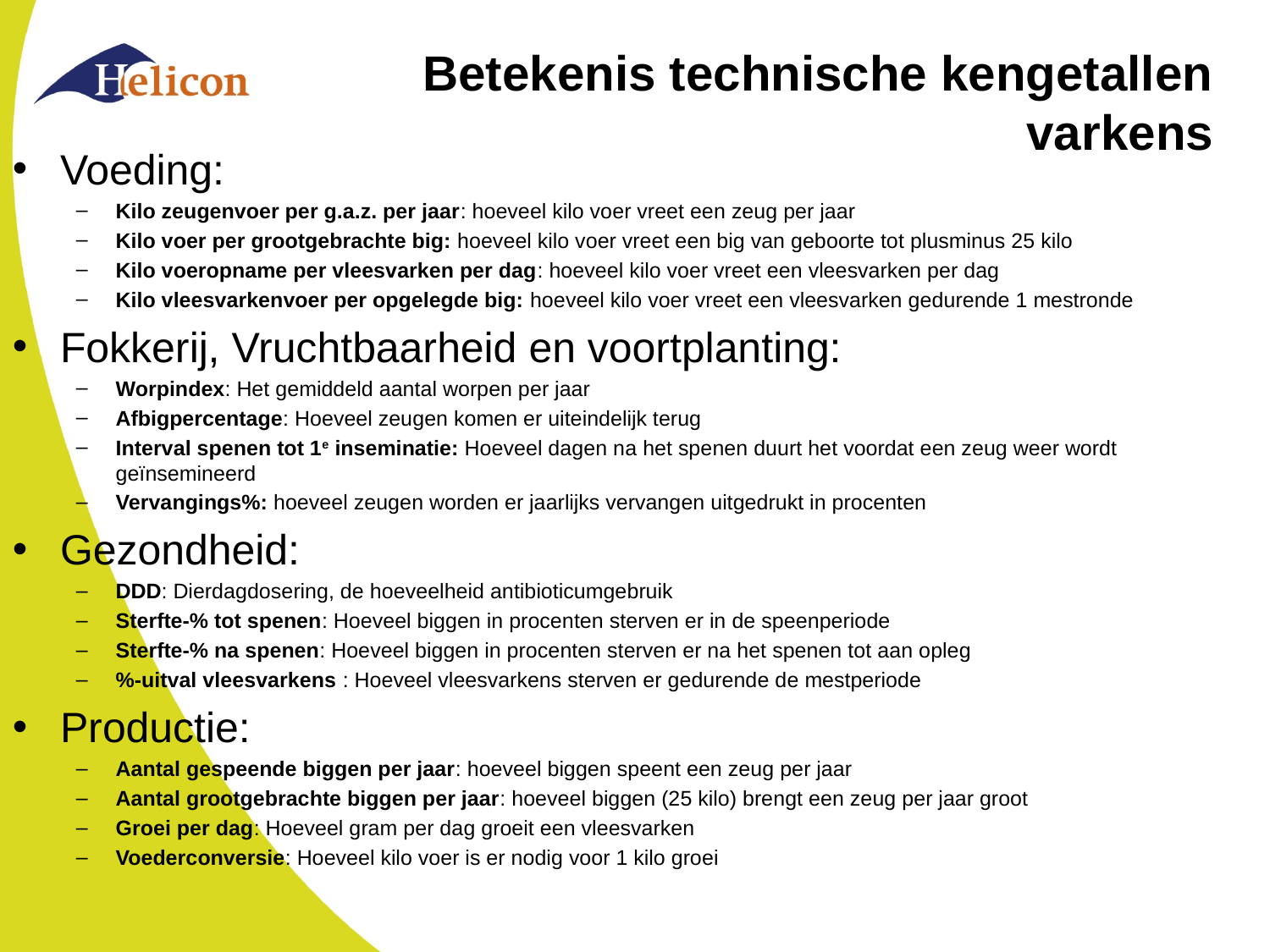

# Betekenis technische kengetallen varkens
Voeding:
Kilo zeugenvoer per g.a.z. per jaar: hoeveel kilo voer vreet een zeug per jaar
Kilo voer per grootgebrachte big: hoeveel kilo voer vreet een big van geboorte tot plusminus 25 kilo
Kilo voeropname per vleesvarken per dag: hoeveel kilo voer vreet een vleesvarken per dag
Kilo vleesvarkenvoer per opgelegde big: hoeveel kilo voer vreet een vleesvarken gedurende 1 mestronde
Fokkerij, Vruchtbaarheid en voortplanting:
Worpindex: Het gemiddeld aantal worpen per jaar
Afbigpercentage: Hoeveel zeugen komen er uiteindelijk terug
Interval spenen tot 1e inseminatie: Hoeveel dagen na het spenen duurt het voordat een zeug weer wordt geïnsemineerd
Vervangings%: hoeveel zeugen worden er jaarlijks vervangen uitgedrukt in procenten
Gezondheid:
DDD: Dierdagdosering, de hoeveelheid antibioticumgebruik
Sterfte-% tot spenen: Hoeveel biggen in procenten sterven er in de speenperiode
Sterfte-% na spenen: Hoeveel biggen in procenten sterven er na het spenen tot aan opleg
%-uitval vleesvarkens : Hoeveel vleesvarkens sterven er gedurende de mestperiode
Productie:
Aantal gespeende biggen per jaar: hoeveel biggen speent een zeug per jaar
Aantal grootgebrachte biggen per jaar: hoeveel biggen (25 kilo) brengt een zeug per jaar groot
Groei per dag: Hoeveel gram per dag groeit een vleesvarken
Voederconversie: Hoeveel kilo voer is er nodig voor 1 kilo groei